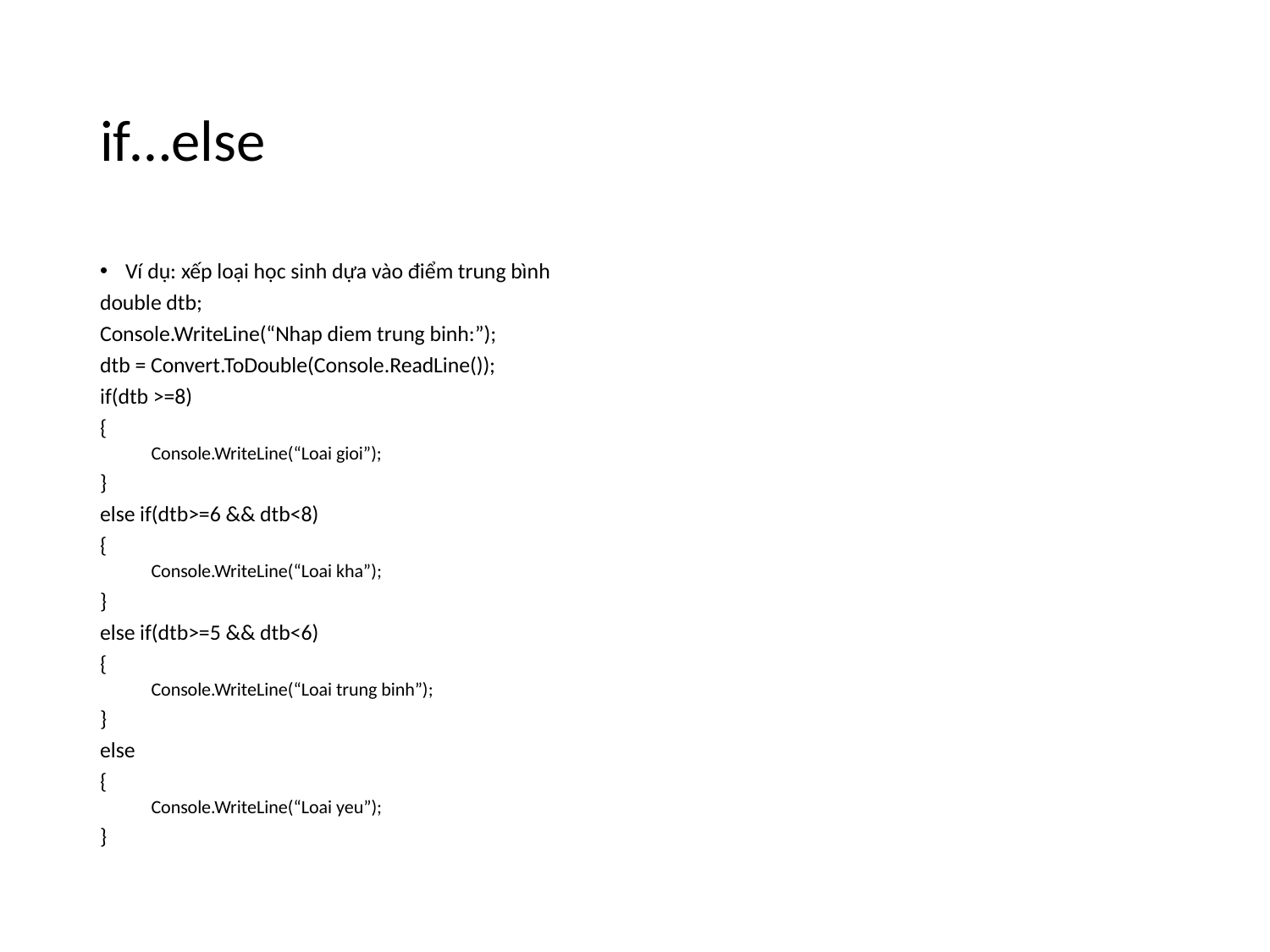

# if…else
Ví dụ: xếp loại học sinh dựa vào điểm trung bình
double dtb;
Console.WriteLine(“Nhap diem trung binh:”);
dtb = Convert.ToDouble(Console.ReadLine());
if(dtb >=8)
{
Console.WriteLine(“Loai gioi”);
}
else if(dtb>=6 && dtb<8)
{
Console.WriteLine(“Loai kha”);
}
else if(dtb>=5 && dtb<6)
{
Console.WriteLine(“Loai trung binh”);
}
else
{
Console.WriteLine(“Loai yeu”);
}